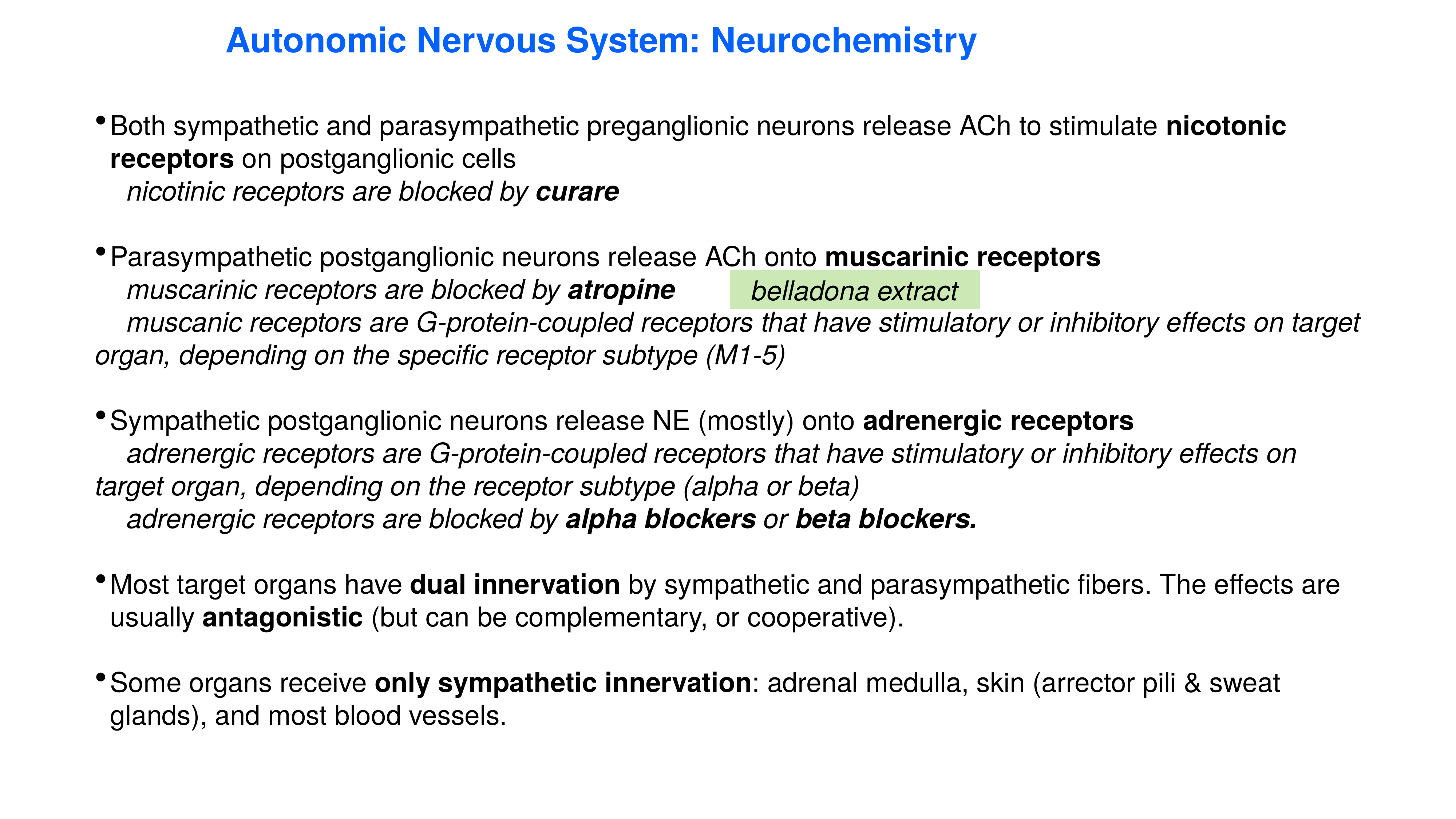

Autonomic Nervous System: Neurochemistry
Both sympathetic and parasympathetic preganglionic neurons release ACh to stimulate nicotonic receptors on postganglionic cells
nicotinic receptors are blocked by curare

Parasympathetic postganglionic neurons release ACh onto muscarinic receptors
muscarinic receptors are blocked by atropine
muscanic receptors are G-protein-coupled receptors that have stimulatory or inhibitory effects on target organ, depending on the specific receptor subtype (M1-5)

Sympathetic postganglionic neurons release NE (mostly) onto adrenergic receptors
adrenergic receptors are G-protein-coupled receptors that have stimulatory or inhibitory effects on target organ, depending on the receptor subtype (alpha or beta)
adrenergic receptors are blocked by alpha blockers or beta blockers.

Most target organs have dual innervation by sympathetic and parasympathetic fibers. The effects are usually antagonistic (but can be complementary, or cooperative).

Some organs receive only sympathetic innervation: adrenal medulla, skin (arrector pili & sweat glands), and most blood vessels.
belladona extract